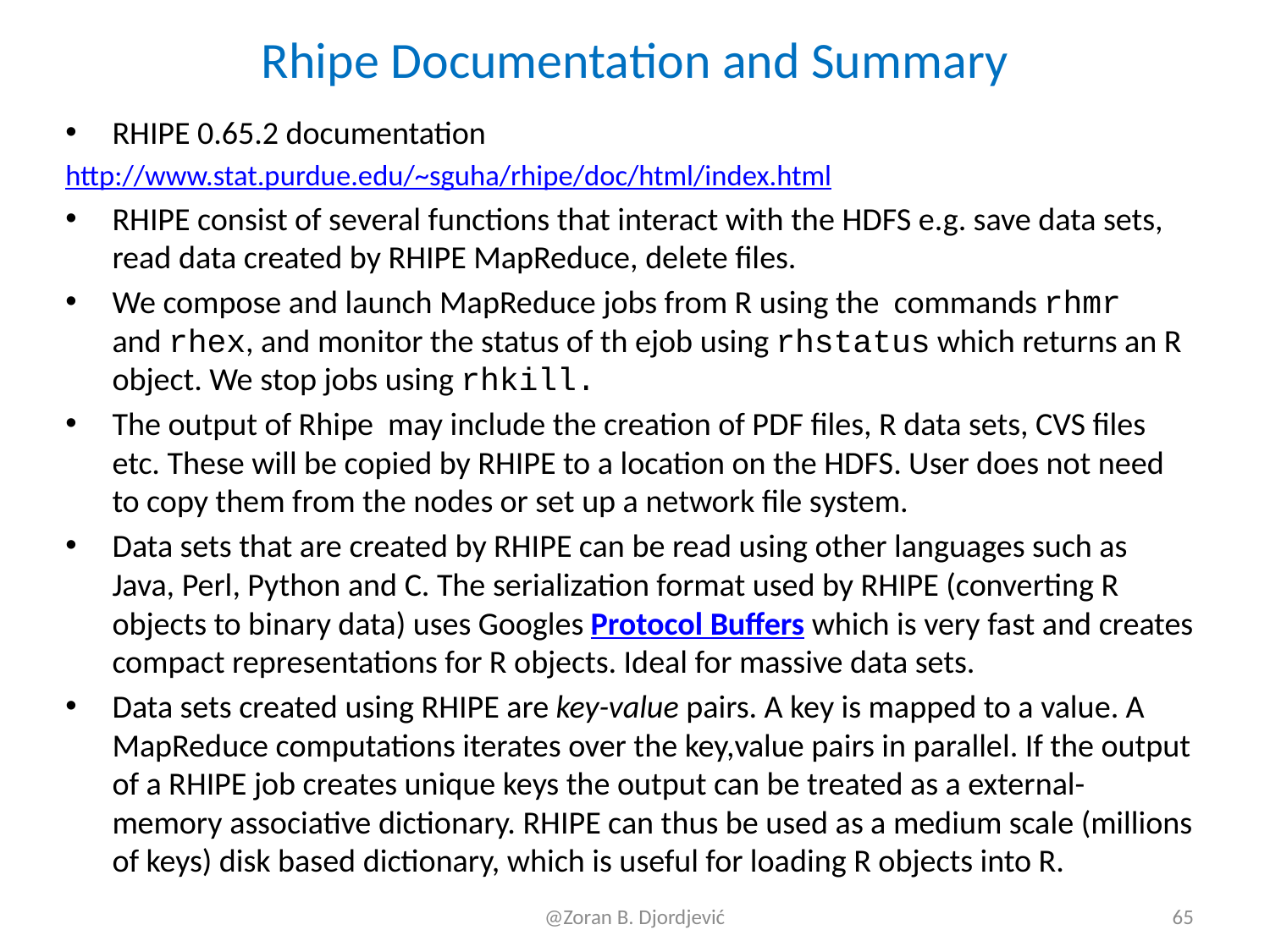

# Rhipe Documentation and Summary
RHIPE 0.65.2 documentation
http://www.stat.purdue.edu/~sguha/rhipe/doc/html/index.html
RHIPE consist of several functions that interact with the HDFS e.g. save data sets, read data created by RHIPE MapReduce, delete files.
We compose and launch MapReduce jobs from R using the  commands rhmr and rhex, and monitor the status of th ejob using rhstatus which returns an R object. We stop jobs using rhkill.
The output of Rhipe  may include the creation of PDF files, R data sets, CVS files etc. These will be copied by RHIPE to a location on the HDFS. User does not need to copy them from the nodes or set up a network file system.
Data sets that are created by RHIPE can be read using other languages such as Java, Perl, Python and C. The serialization format used by RHIPE (converting R objects to binary data) uses Googles Protocol Buffers which is very fast and creates compact representations for R objects. Ideal for massive data sets.
Data sets created using RHIPE are key-value pairs. A key is mapped to a value. A MapReduce computations iterates over the key,value pairs in parallel. If the output of a RHIPE job creates unique keys the output can be treated as a external-memory associative dictionary. RHIPE can thus be used as a medium scale (millions of keys) disk based dictionary, which is useful for loading R objects into R.

@Zoran B. Djordjević
65